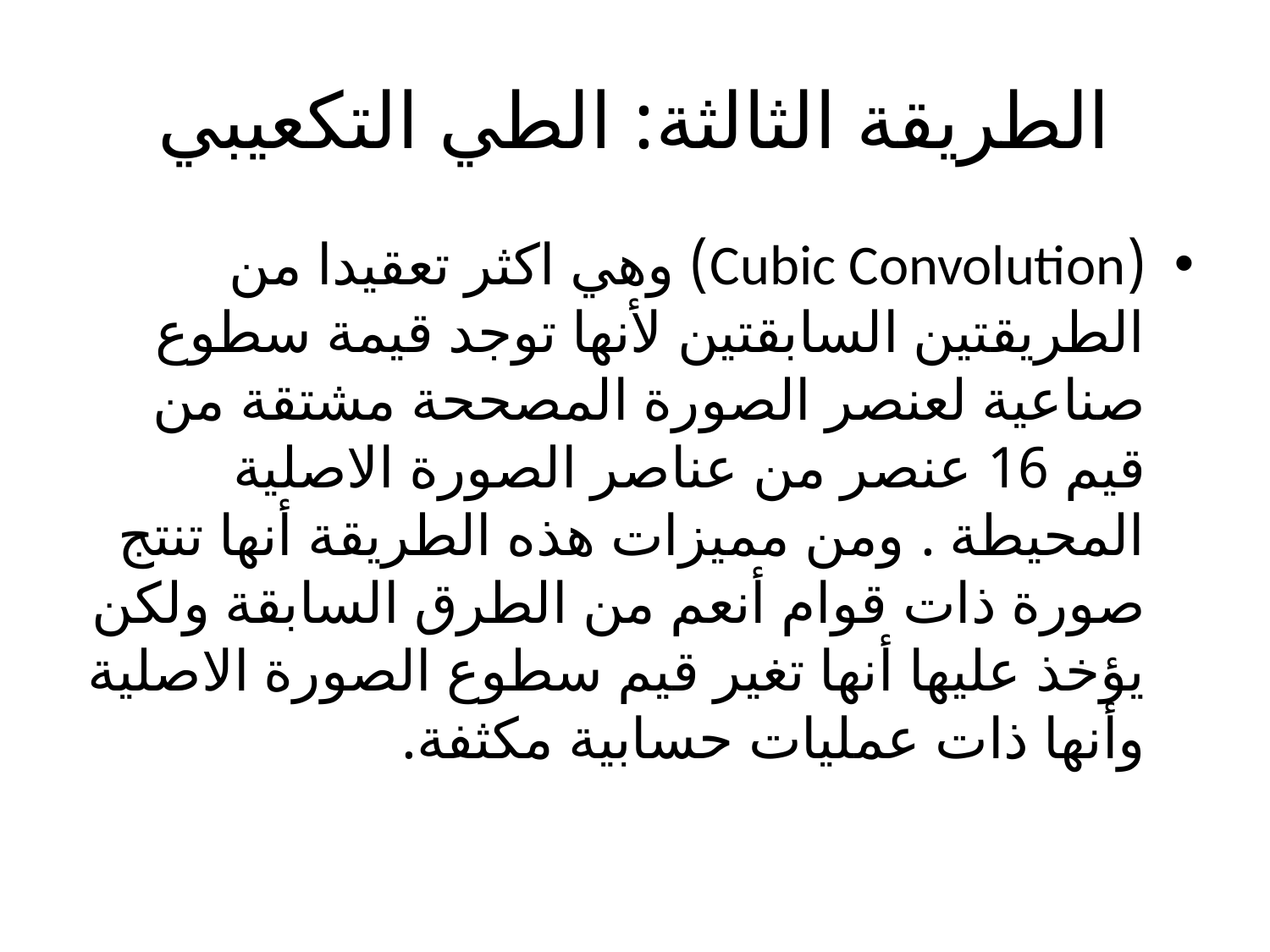

# الطريقة الثالثة: الطي التكعيبي
(Cubic Convolution) وهي اكثر تعقيدا من الطريقتين السابقتين لأنها توجد قيمة سطوع صناعية لعنصر الصورة المصححة مشتقة من قيم 16 عنصر من عناصر الصورة الاصلية المحيطة . ومن مميزات هذه الطريقة أنها تنتج صورة ذات قوام أنعم من الطرق السابقة ولكن يؤخذ عليها أنها تغير قيم سطوع الصورة الاصلية وأنها ذات عمليات حسابية مكثفة.